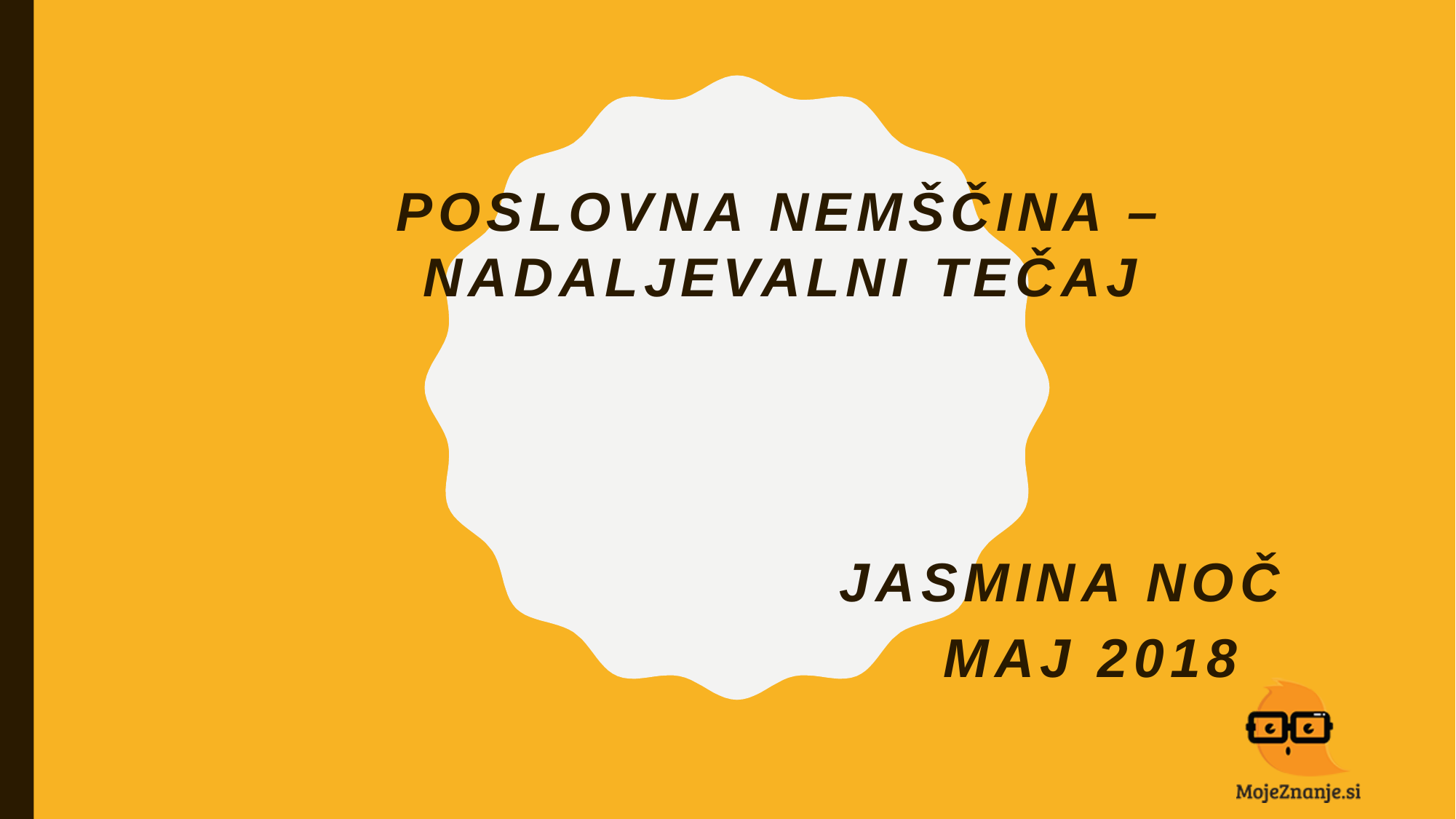

Poslovna nemščina – NADALJEVALNI TEČAJ

Jasmina Noč
maj 2018
#